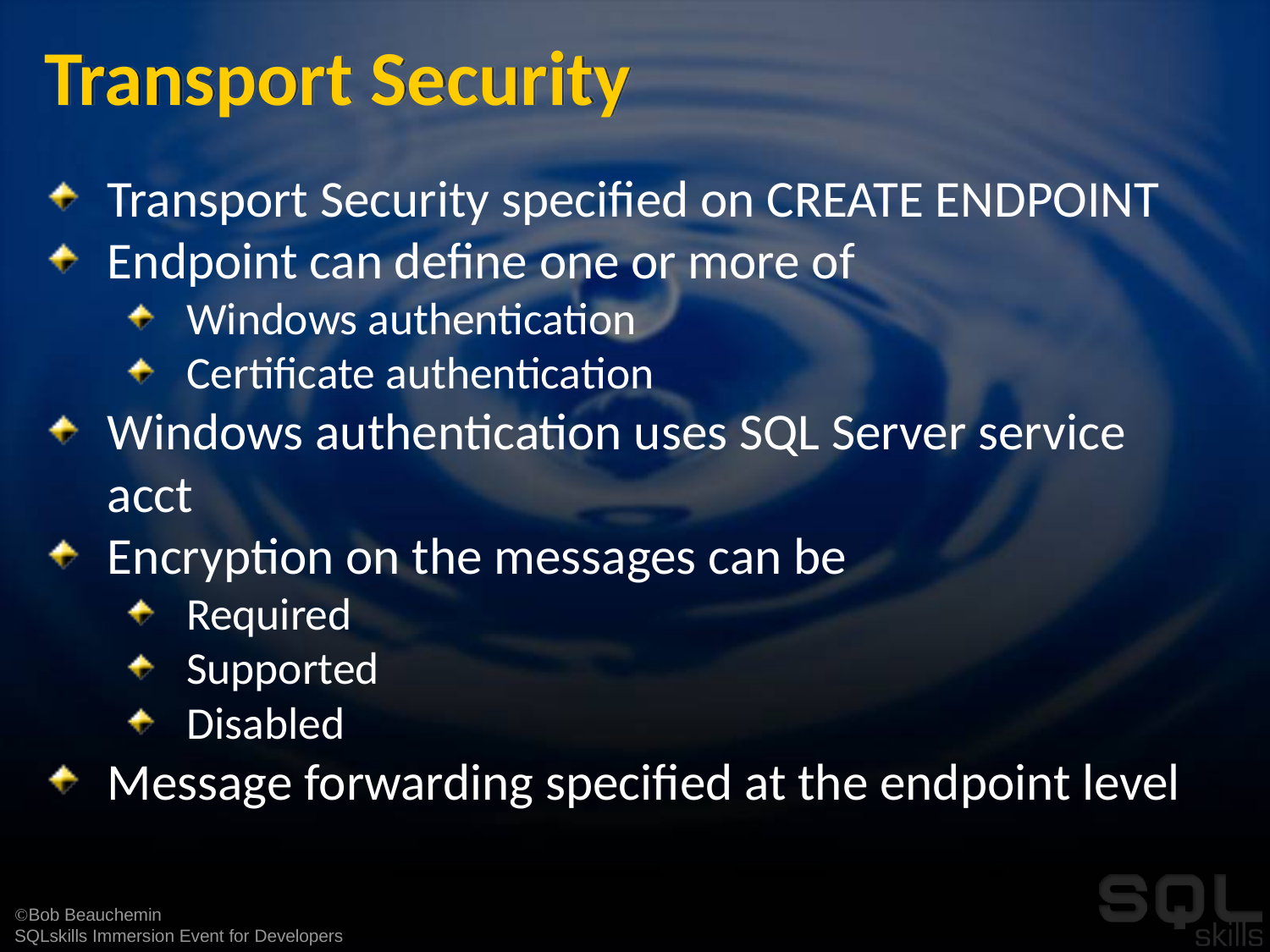

# Transport Security
Transport Security specified on CREATE ENDPOINT
Endpoint can define one or more of
Windows authentication
Certificate authentication
Windows authentication uses SQL Server service acct
Encryption on the messages can be
Required
Supported
Disabled
Message forwarding specified at the endpoint level